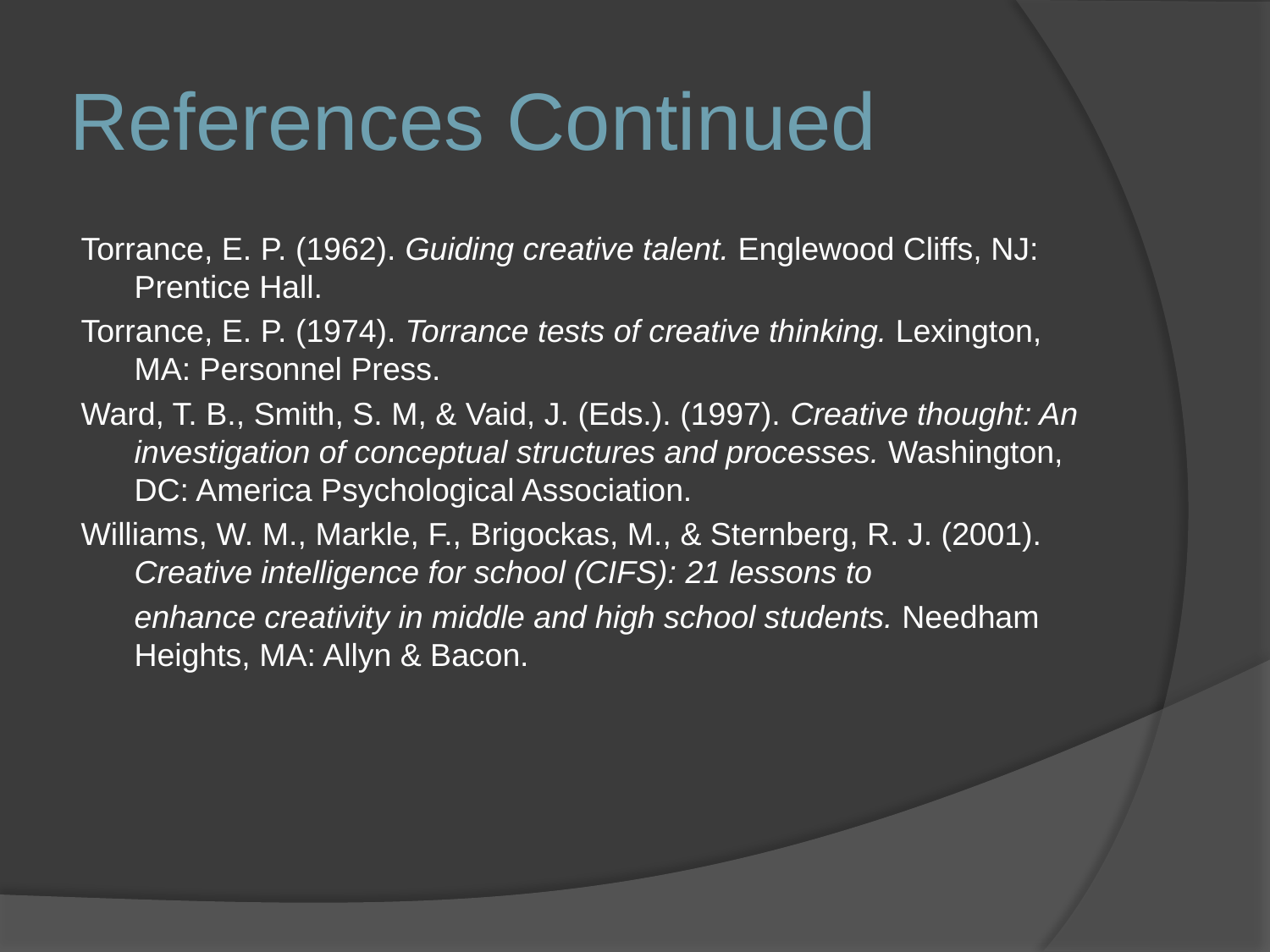

# References Continued
Torrance, E. P. (1962). Guiding creative talent. Englewood Cliffs, NJ: Prentice Hall.
Torrance, E. P. (1974). Torrance tests of creative thinking. Lexington, MA: Personnel Press.
Ward, T. B., Smith, S. M, & Vaid, J. (Eds.). (1997). Creative thought: An investigation of conceptual structures and processes. Washington, DC: America Psychological Association.
Williams, W. M., Markle, F., Brigockas, M., & Sternberg, R. J. (2001). Creative intelligence for school (CIFS): 21 lessons to
	enhance creativity in middle and high school students. Needham Heights, MA: Allyn & Bacon.